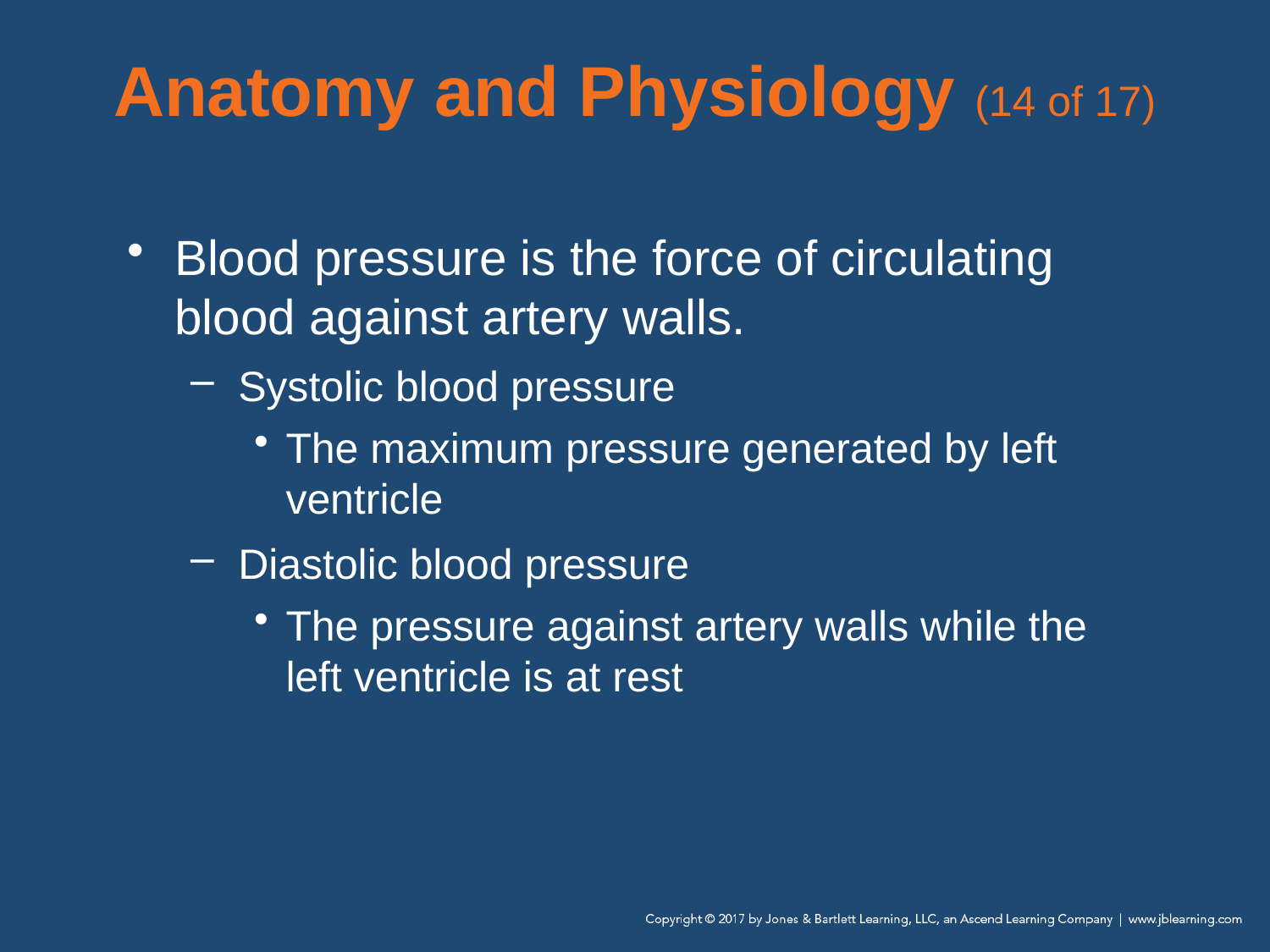

# Anatomy and Physiology (14 of 17)
Blood pressure is the force of circulating blood against artery walls.
Systolic blood pressure
The maximum pressure generated by left ventricle
Diastolic blood pressure
The pressure against artery walls while the left ventricle is at rest